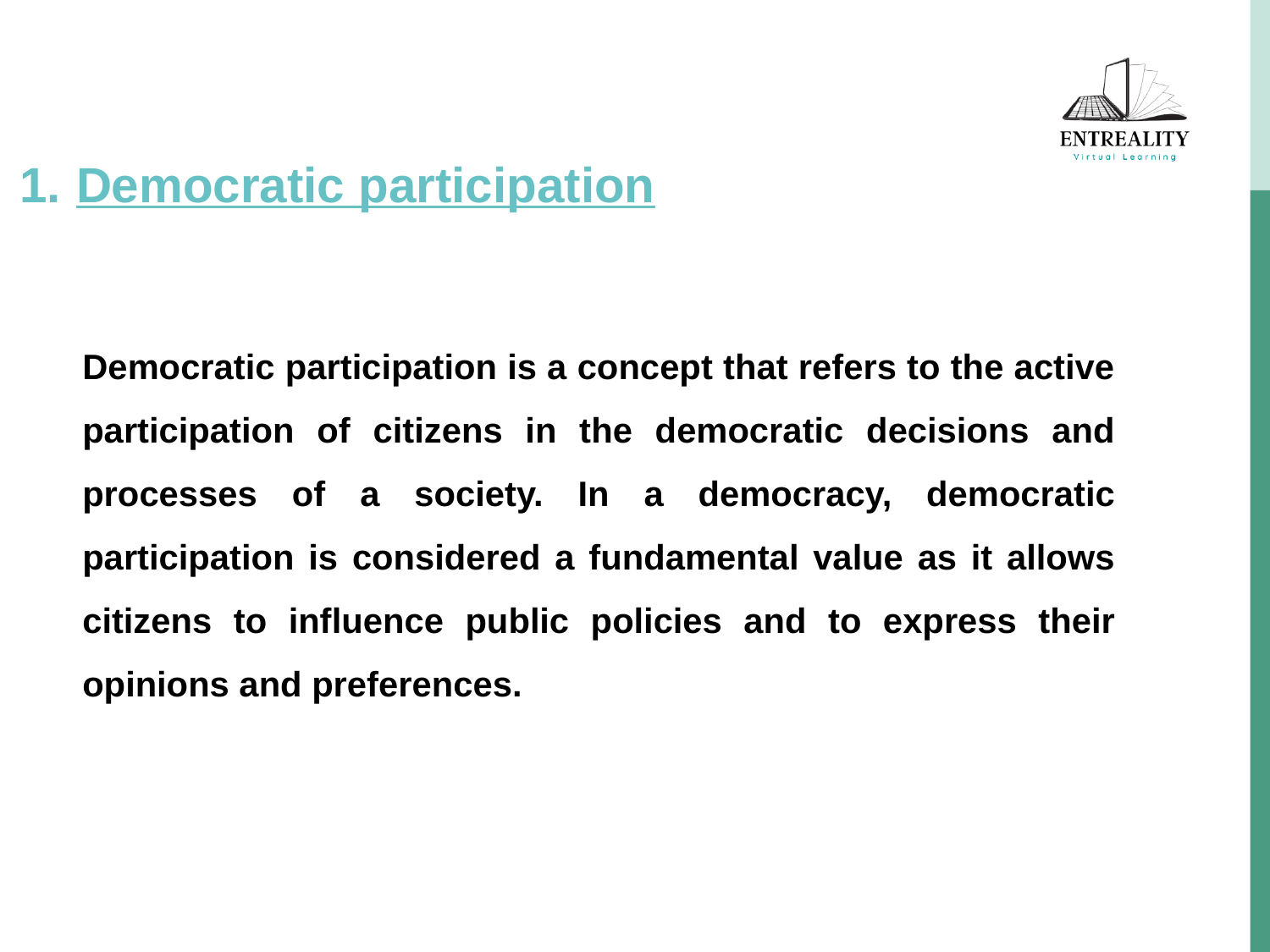

# Democratic participation
Democratic participation is a concept that refers to the active participation of citizens in the democratic decisions and processes of a society. In a democracy, democratic participation is considered a fundamental value as it allows citizens to influence public policies and to express their opinions and preferences.